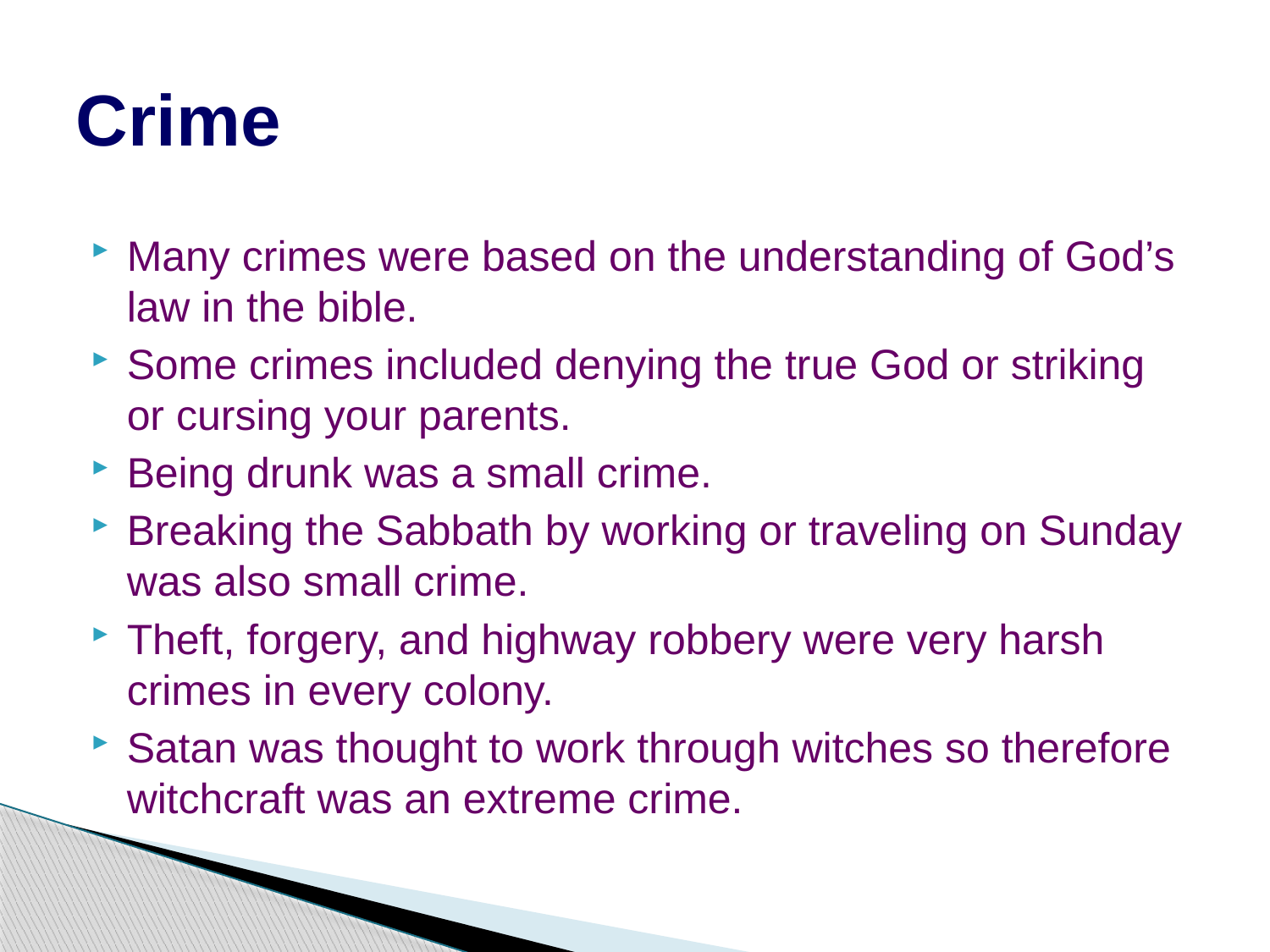

# Crime
Many crimes were based on the understanding of God’s law in the bible.
Some crimes included denying the true God or striking or cursing your parents.
Being drunk was a small crime.
Breaking the Sabbath by working or traveling on Sunday was also small crime.
Theft, forgery, and highway robbery were very harsh crimes in every colony.
Satan was thought to work through witches so therefore witchcraft was an extreme crime.